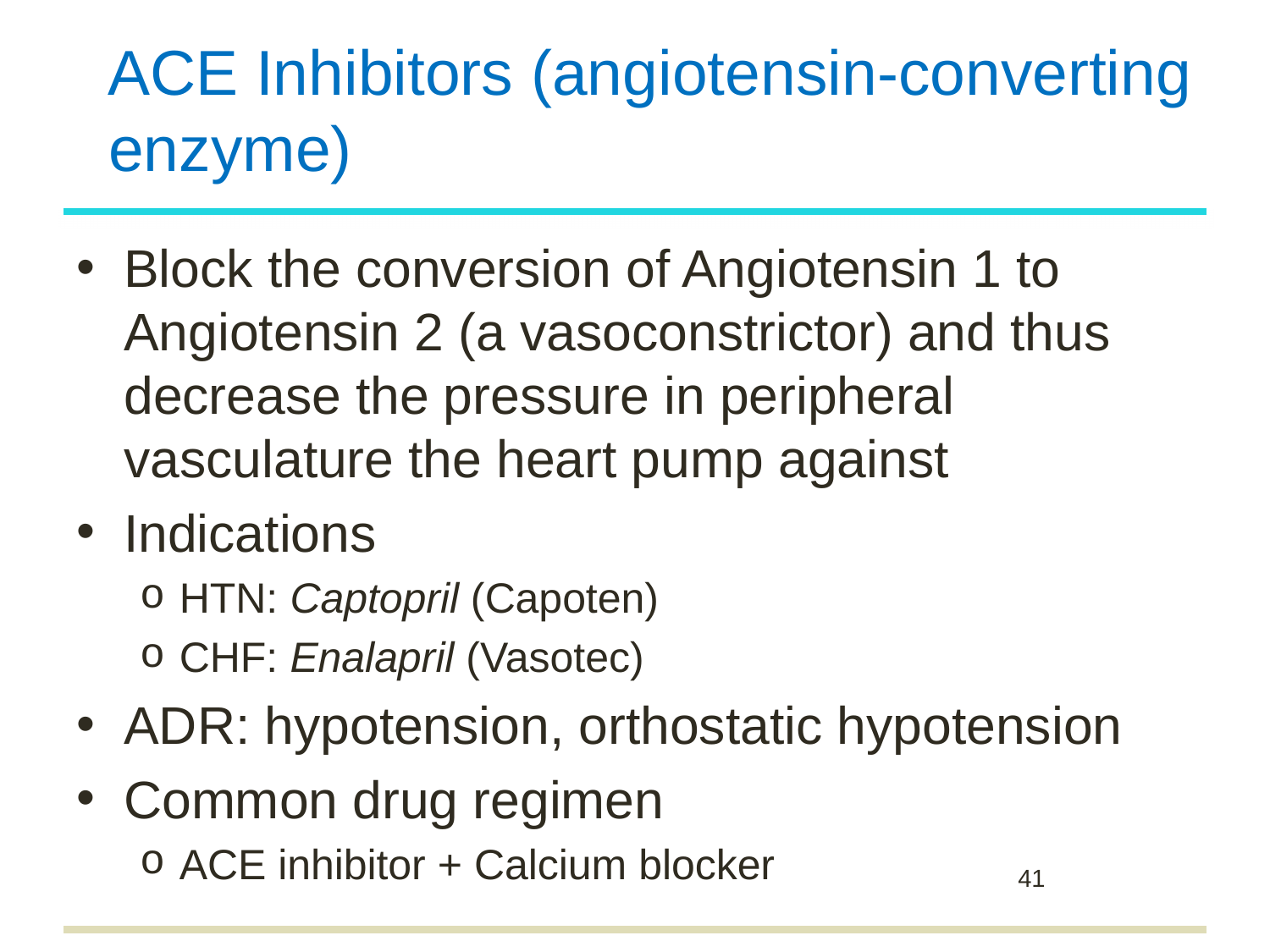

# ACE Inhibitors (angiotensin-converting enzyme)
Block the conversion of Angiotensin 1 to Angiotensin 2 (a vasoconstrictor) and thus decrease the pressure in peripheral vasculature the heart pump against
Indications
HTN: Captopril (Capoten)
CHF: Enalapril (Vasotec)
ADR: hypotension, orthostatic hypotension
Common drug regimen
ACE inhibitor + Calcium blocker
41